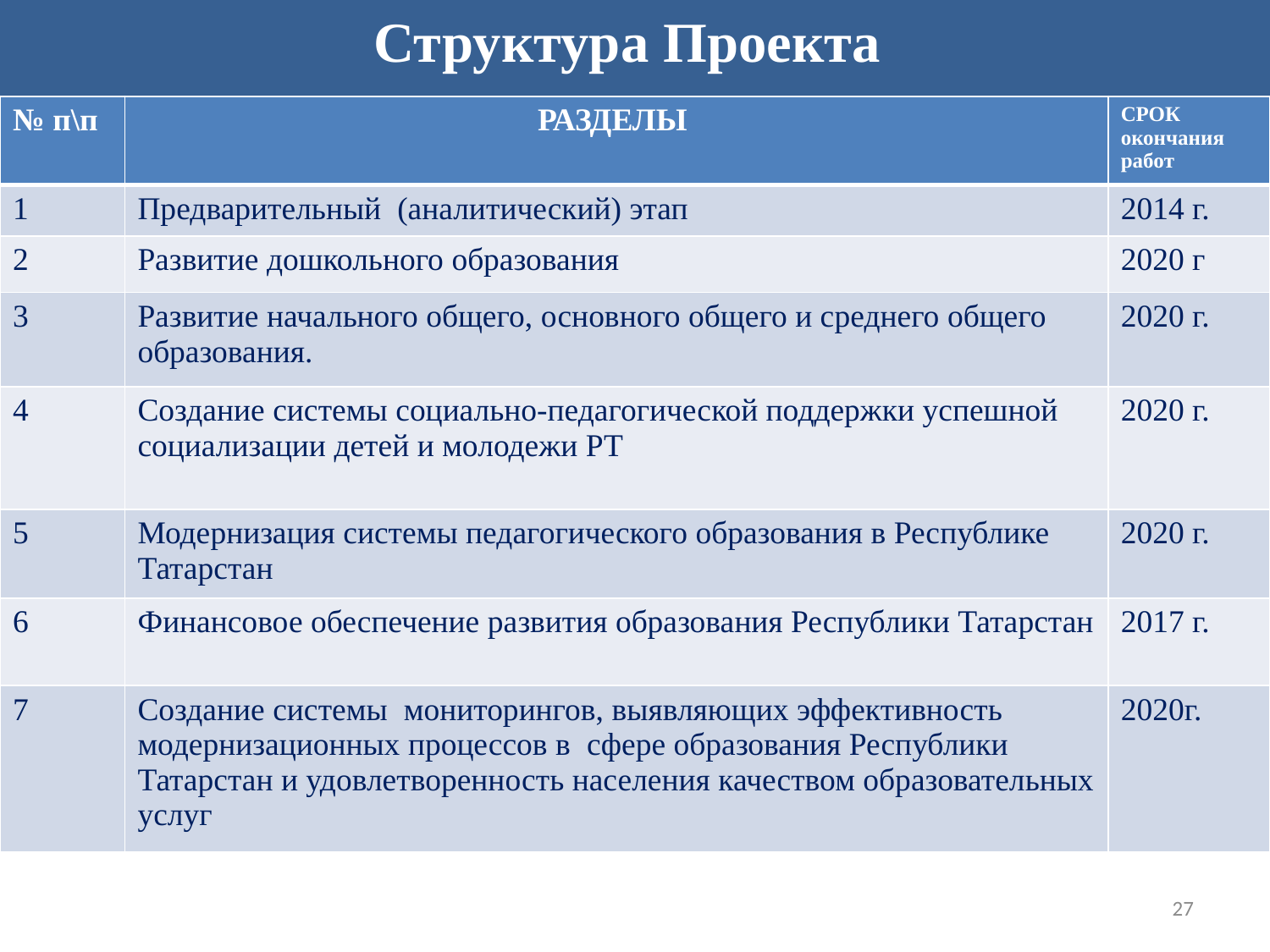

Структура Проекта

| № п\п | РАЗДЕЛЫ | СРОК окончания работ |
| --- | --- | --- |
| 1 | Предварительный (аналитический) этап | 2014 г. |
| 2 | Развитие дошкольного образования | 2020 г |
| 3 | Развитие начального общего, основного общего и среднего общего образования. | 2020 г. |
| 4 | Создание системы социально-педагогической поддержки успешной социализации детей и молодежи РТ | 2020 г. |
| 5 | Модернизация системы педагогического образования в Республике Татарстан | 2020 г. |
| 6 | Финансовое обеспечение развития образования Республики Татарстан | 2017 г. |
| 7 | Создание системы мониторингов, выявляющих эффективность модернизационных процессов в сфере образования Республики Татарстан и удовлетворенность населения качеством образовательных услуг | 2020г. |

27